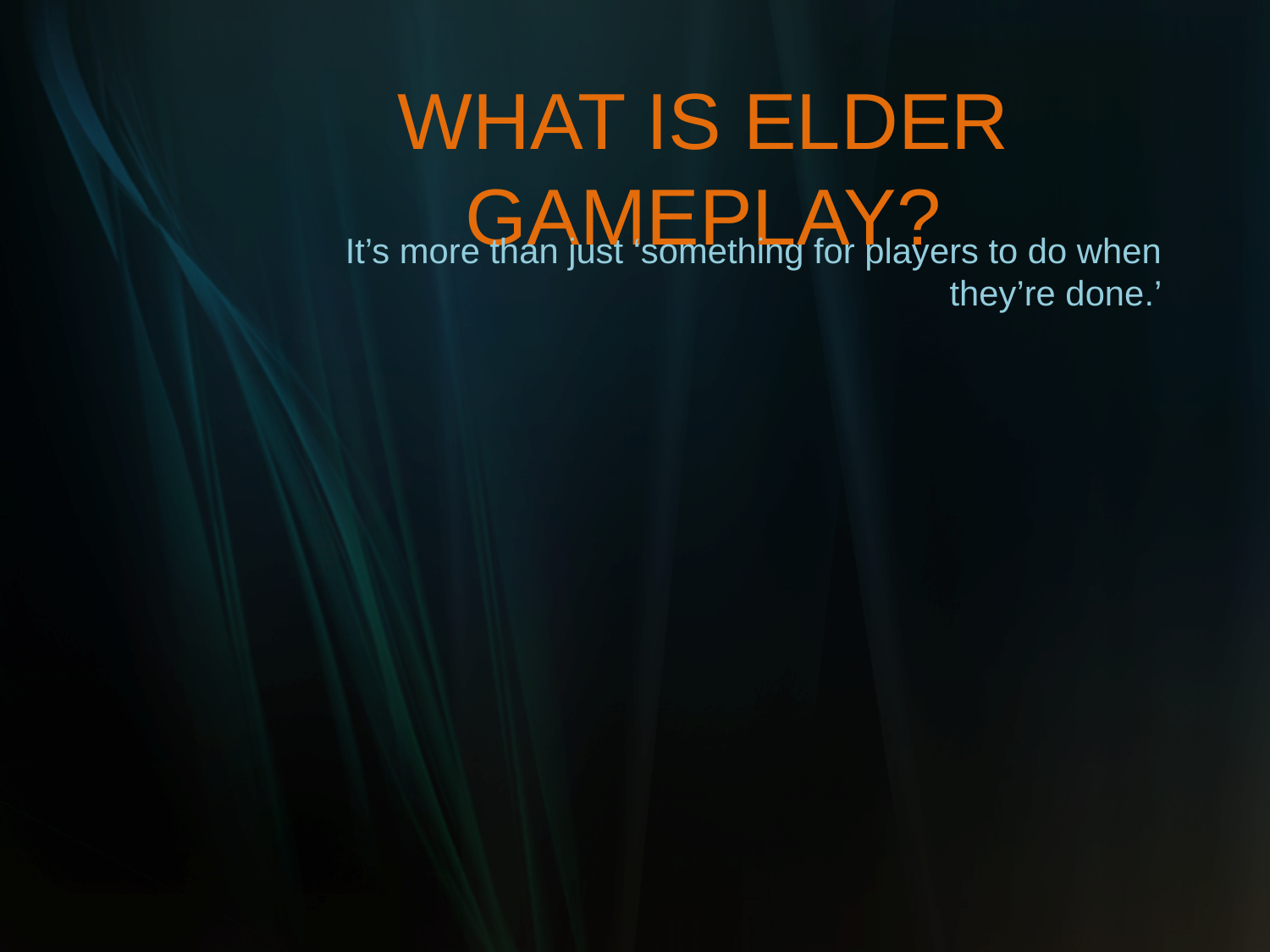

# WHAT IS ELDER GAMEPLAY?
It’s more than just ‘something for players to do when they’re done.’